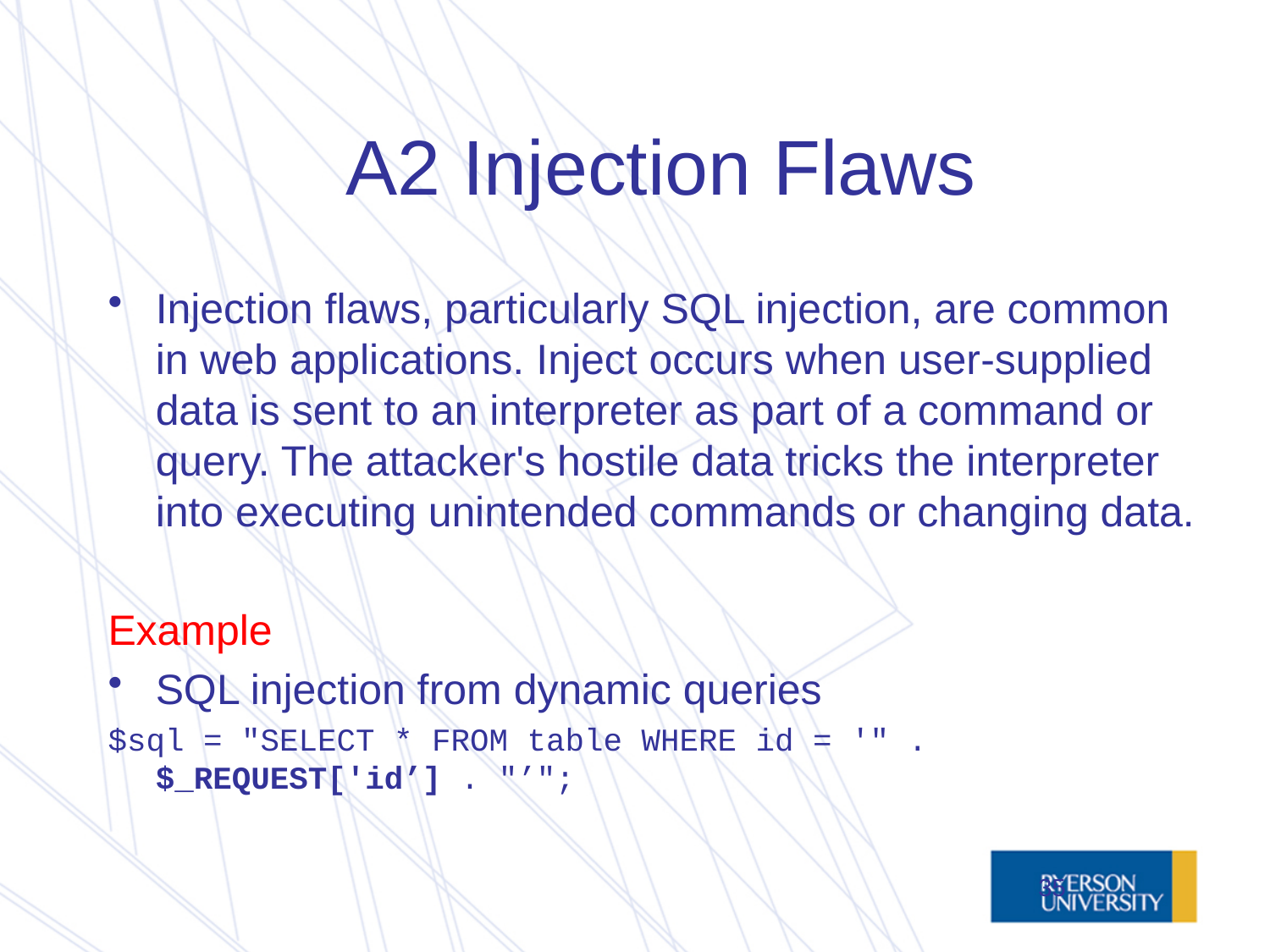

# A2 Injection Flaws
Injection flaws, particularly SQL injection, are common in web applications. Inject occurs when user-supplied data is sent to an interpreter as part of a command or query. The attacker's hostile data tricks the interpreter into executing unintended commands or changing data.

Example
SQL injection from dynamic queries
$sql = "SELECT * FROM table WHERE id = '" . $_REQUEST['id’] . "’";
35